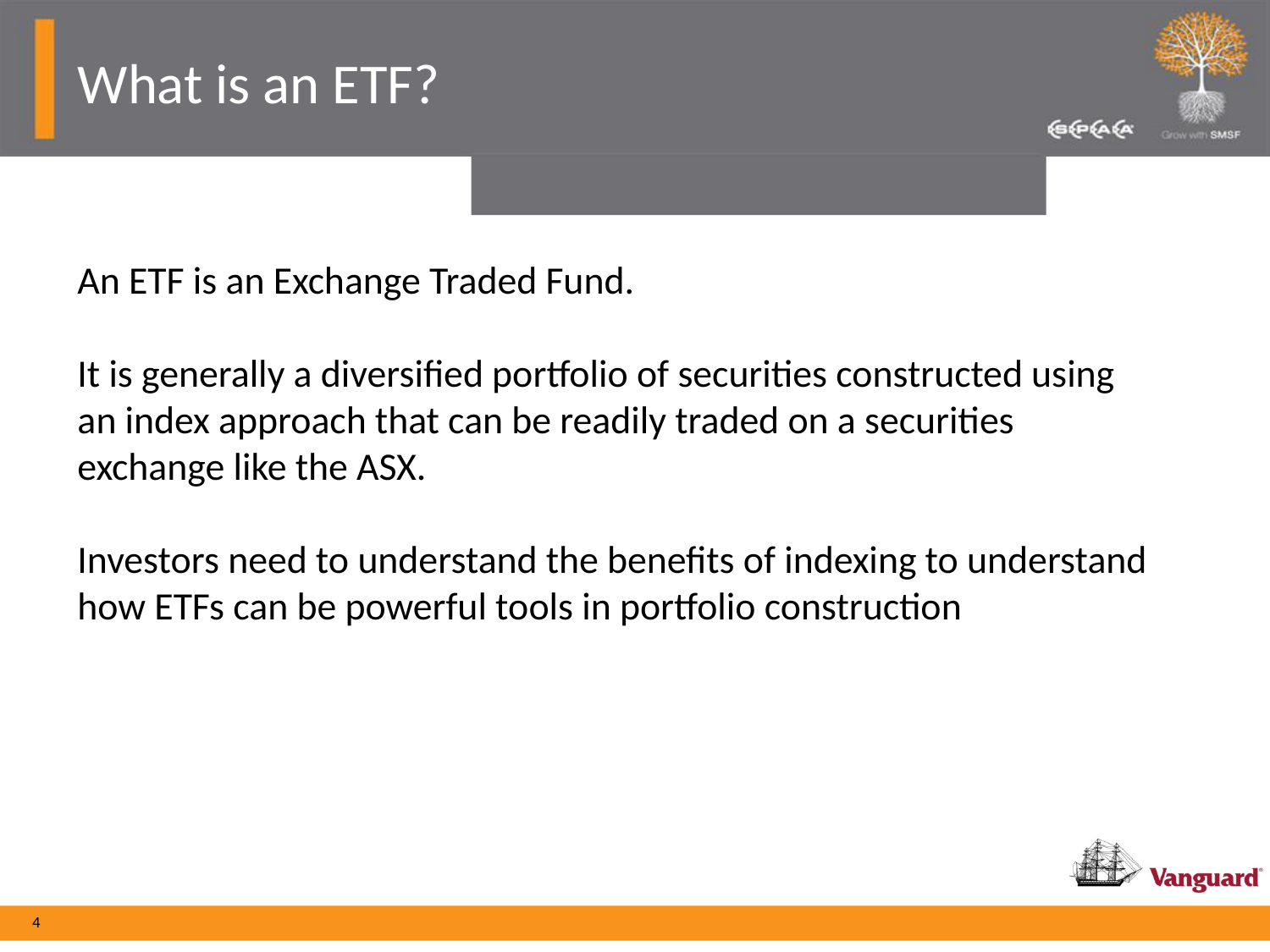

# What is an ETF?
An ETF is an Exchange Traded Fund.

It is generally a diversified portfolio of securities constructed using an index approach that can be readily traded on a securities exchange like the ASX.

Investors need to understand the benefits of indexing to understand how ETFs can be powerful tools in portfolio construction
4